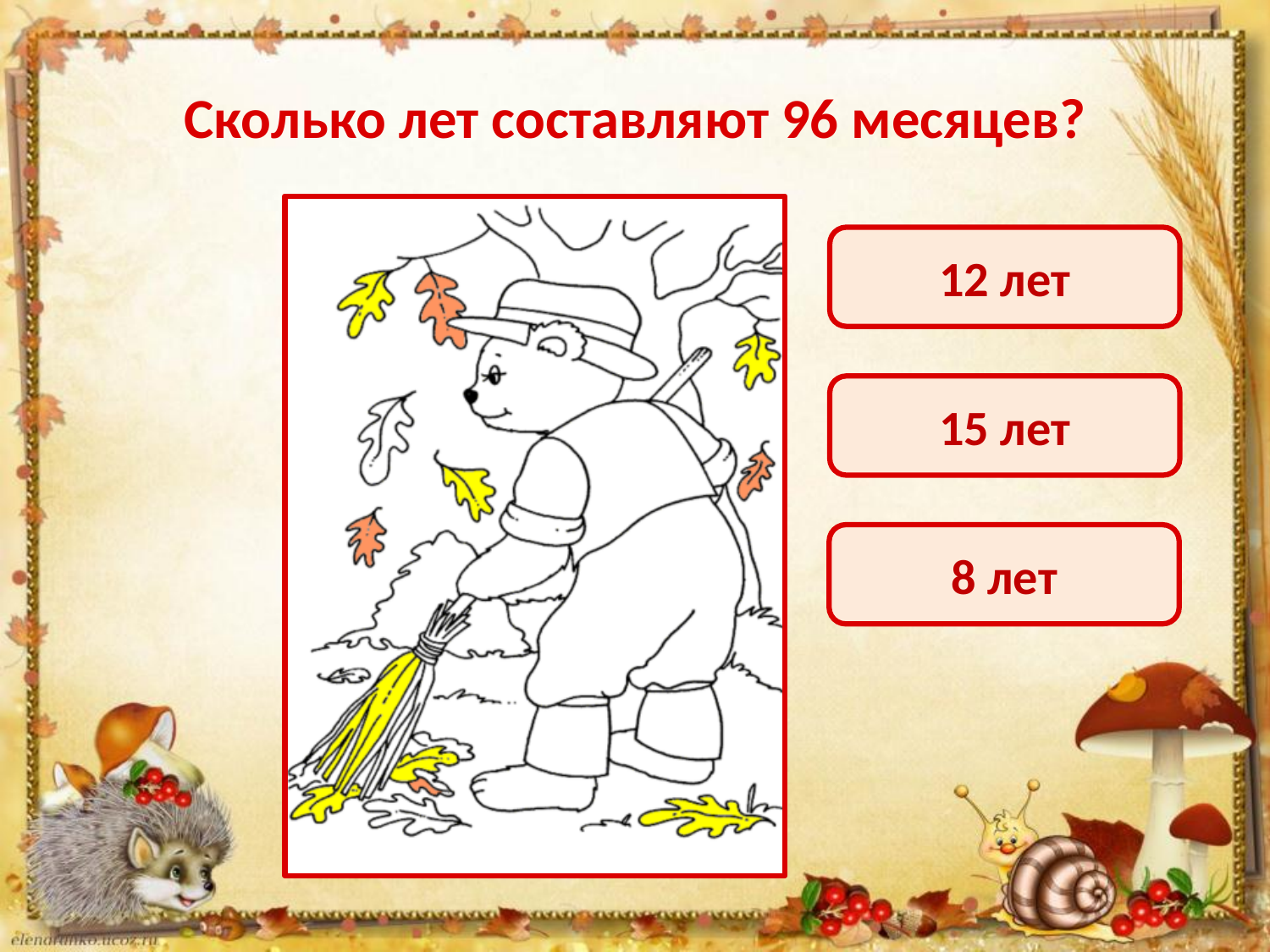

# Сколько лет составляют 96 месяцев?

12 лет
15 лет
8 лет